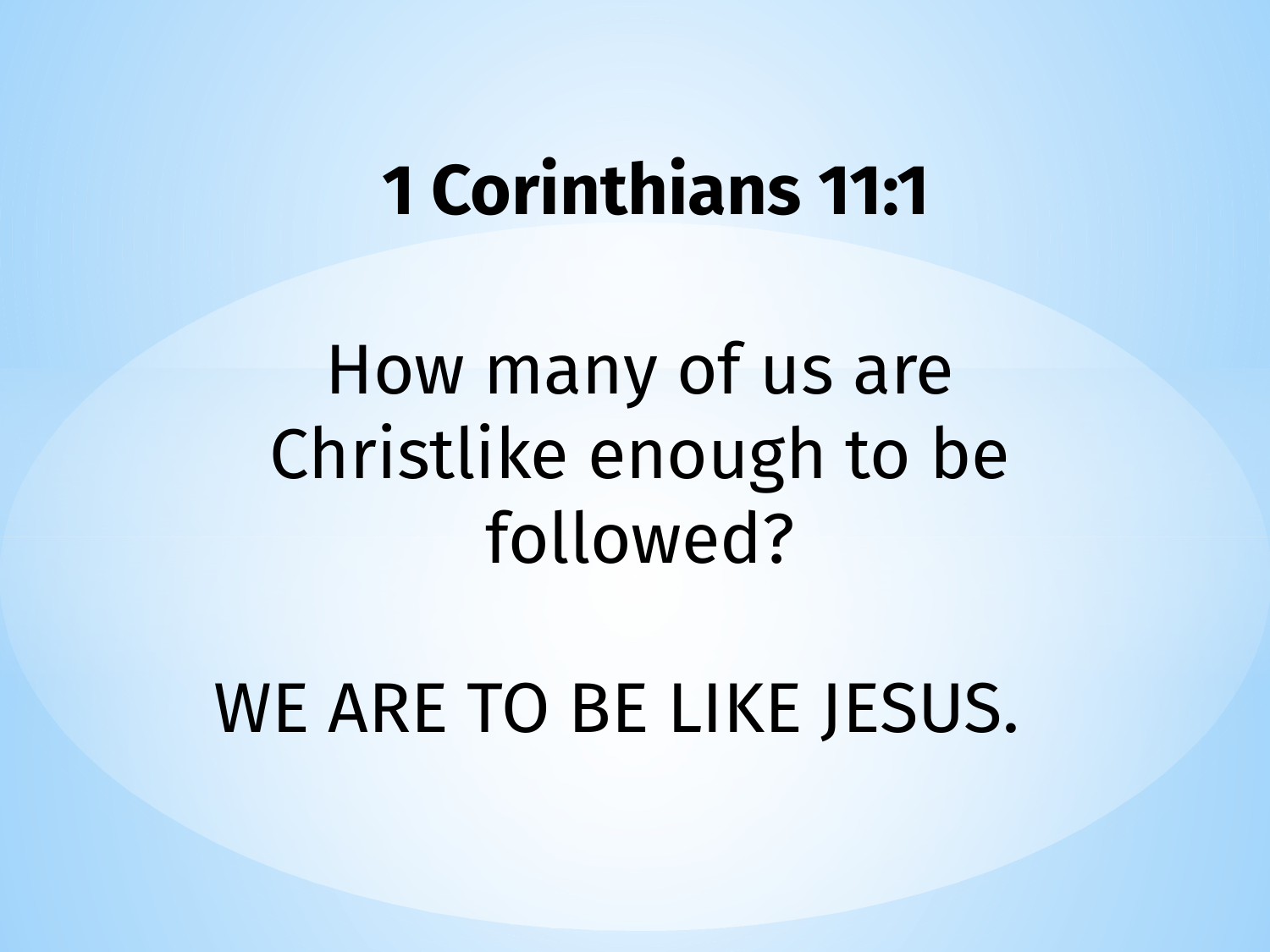

1 Corinthians 11:1
How many of us are Christlike enough to be followed?
WE ARE TO BE LIKE JESUS.